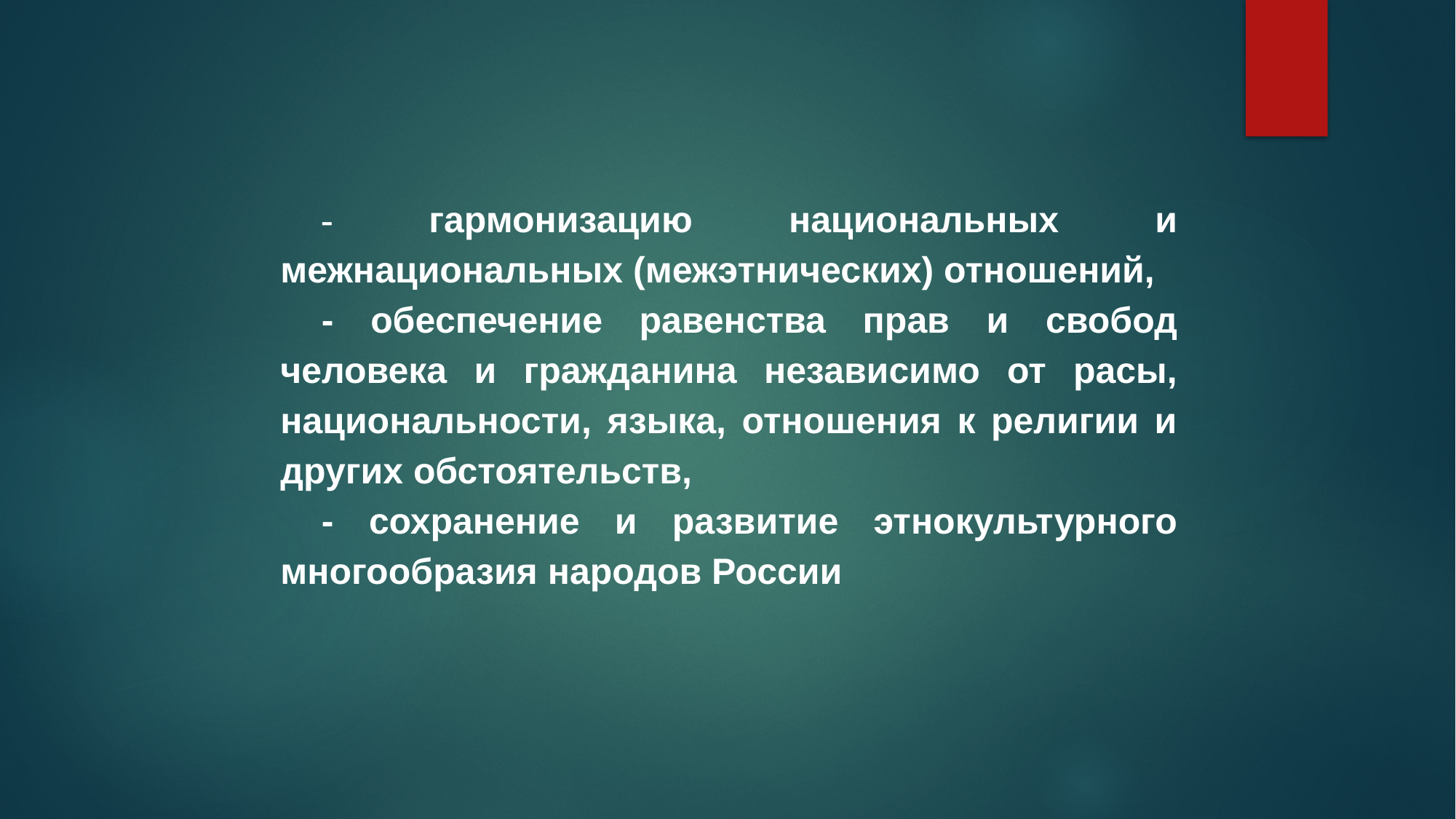

- гармонизацию национальных и межнациональных (межэтнических) отношений,
- обеспечение равенства прав и свобод человека и гражданина независимо от расы, национальности, языка, отношения к религии и других обстоятельств,
- сохранение и развитие этнокультурного многообразия народов России